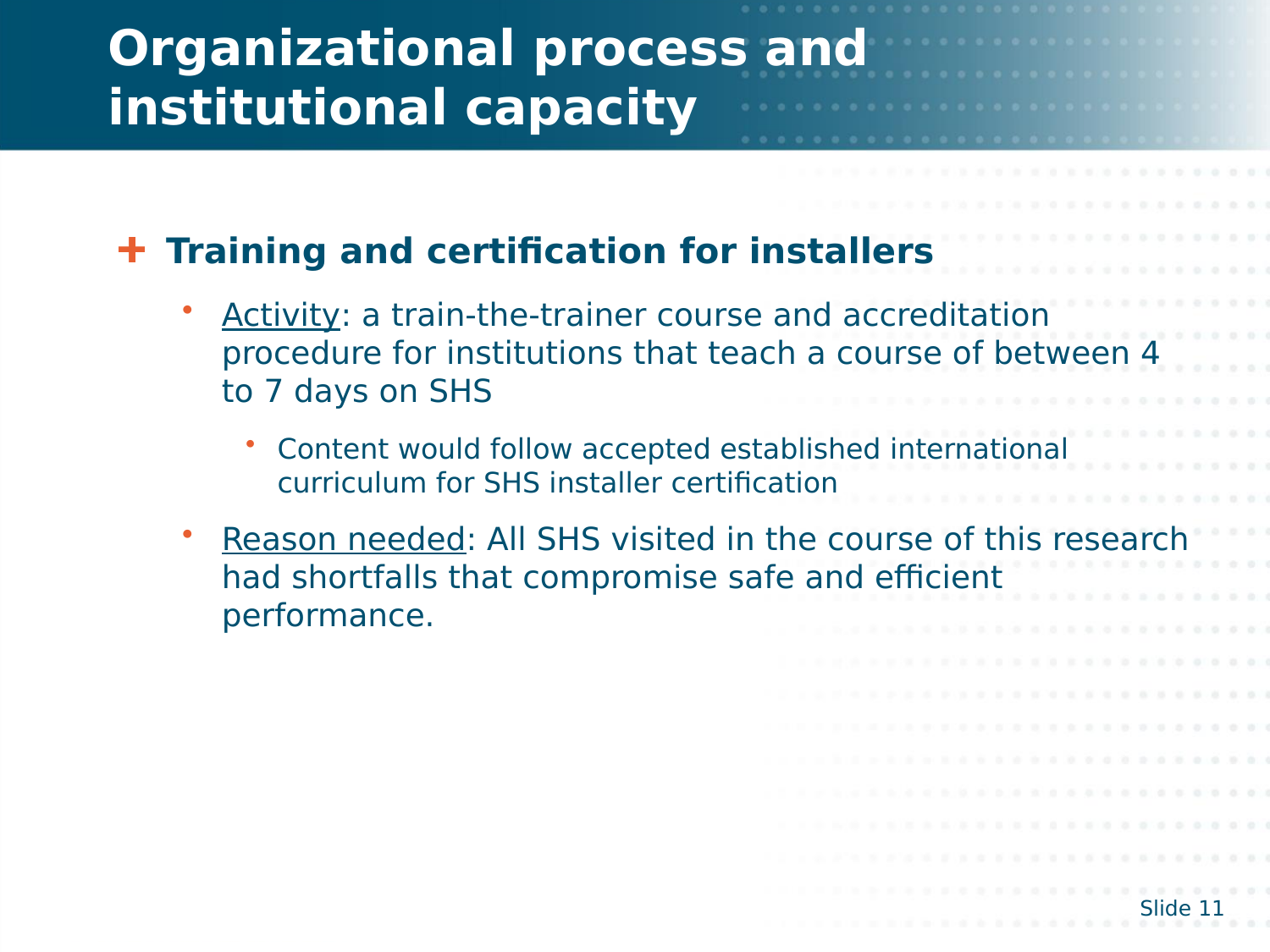

# Organizational process and institutional capacity
Training and certification for installers
Activity: a train-the-trainer course and accreditation procedure for institutions that teach a course of between 4 to 7 days on SHS
Content would follow accepted established international curriculum for SHS installer certification
Reason needed: All SHS visited in the course of this research had shortfalls that compromise safe and efficient performance.
11